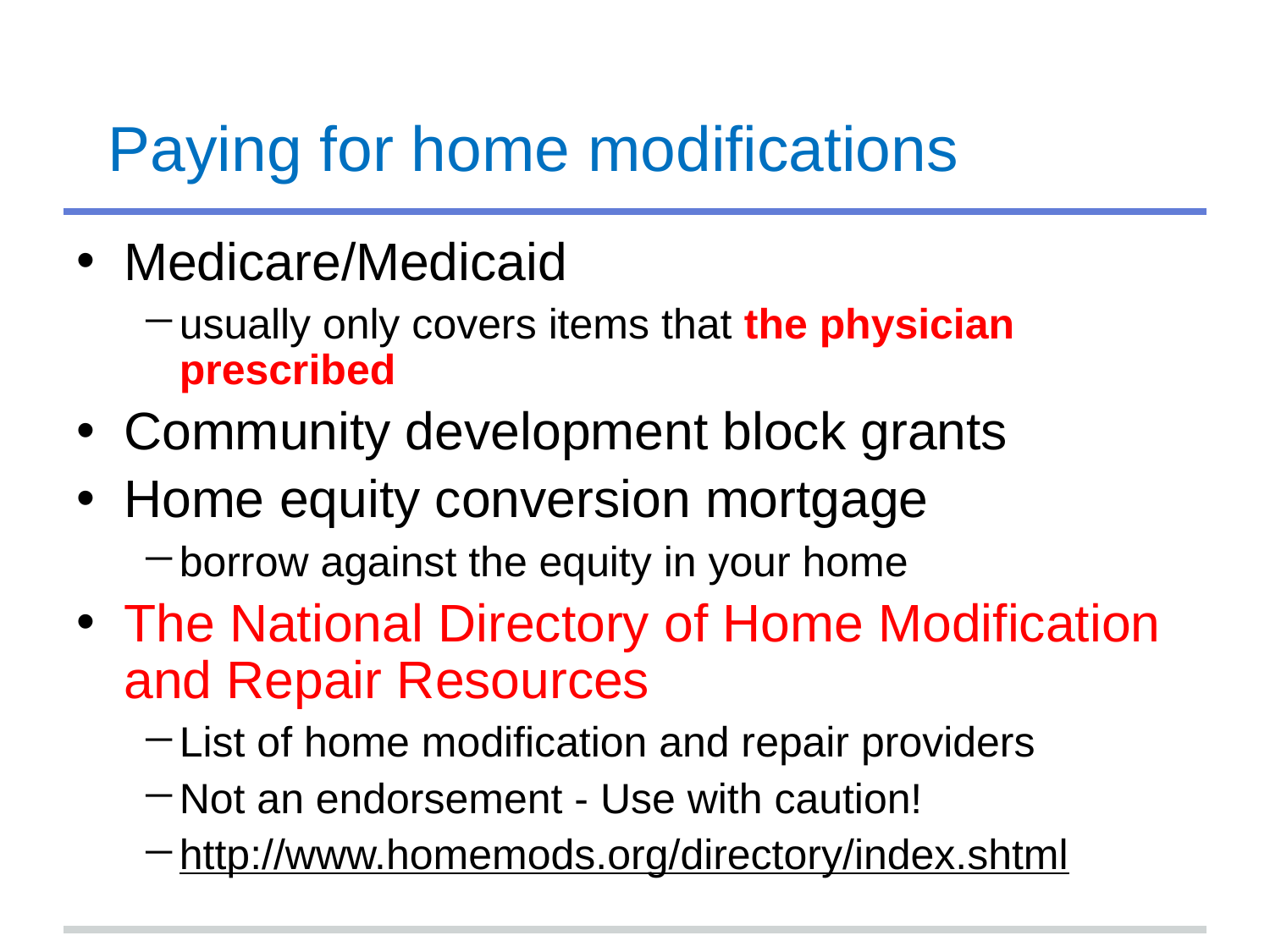

# Paying for home modifications
Medicare/Medicaid
usually only covers items that the physician prescribed
Community development block grants
Home equity conversion mortgage
borrow against the equity in your home
The National Directory of Home Modification and Repair Resources
List of home modification and repair providers
Not an endorsement - Use with caution!
http://www.homemods.org/directory/index.shtml